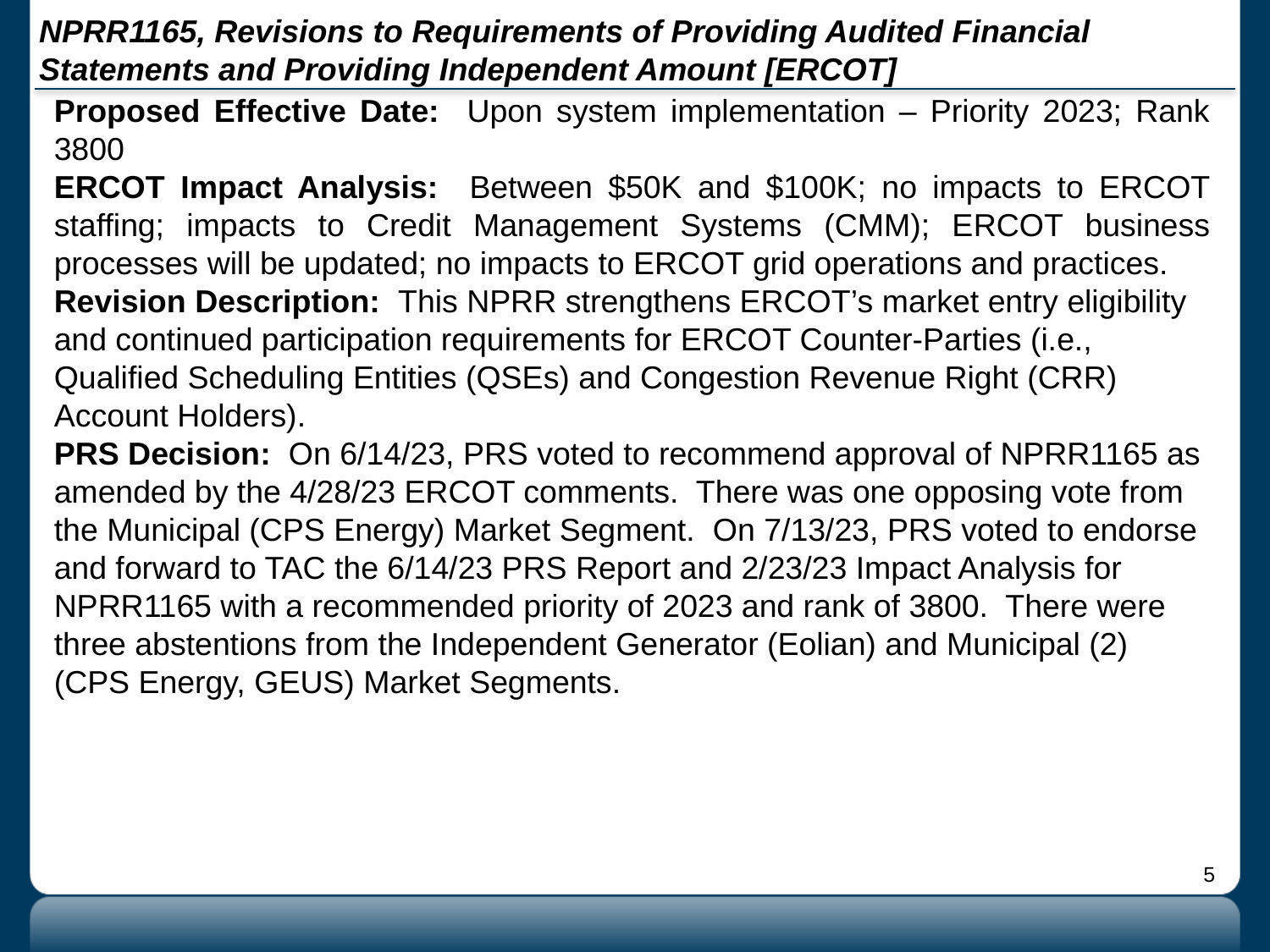

# NPRR1165, Revisions to Requirements of Providing Audited Financial Statements and Providing Independent Amount [ERCOT]
Proposed Effective Date:  Upon system implementation – Priority 2023; Rank 3800
ERCOT Impact Analysis:  Between $50K and $100K; no impacts to ERCOT staffing; impacts to Credit Management Systems (CMM); ERCOT business processes will be updated; no impacts to ERCOT grid operations and practices.
Revision Description:  This NPRR strengthens ERCOT’s market entry eligibility and continued participation requirements for ERCOT Counter-Parties (i.e., Qualified Scheduling Entities (QSEs) and Congestion Revenue Right (CRR) Account Holders).
PRS Decision:  On 6/14/23, PRS voted to recommend approval of NPRR1165 as amended by the 4/28/23 ERCOT comments.  There was one opposing vote from the Municipal (CPS Energy) Market Segment.  On 7/13/23, PRS voted to endorse and forward to TAC the 6/14/23 PRS Report and 2/23/23 Impact Analysis for NPRR1165 with a recommended priority of 2023 and rank of 3800.  There were three abstentions from the Independent Generator (Eolian) and Municipal (2) (CPS Energy, GEUS) Market Segments.